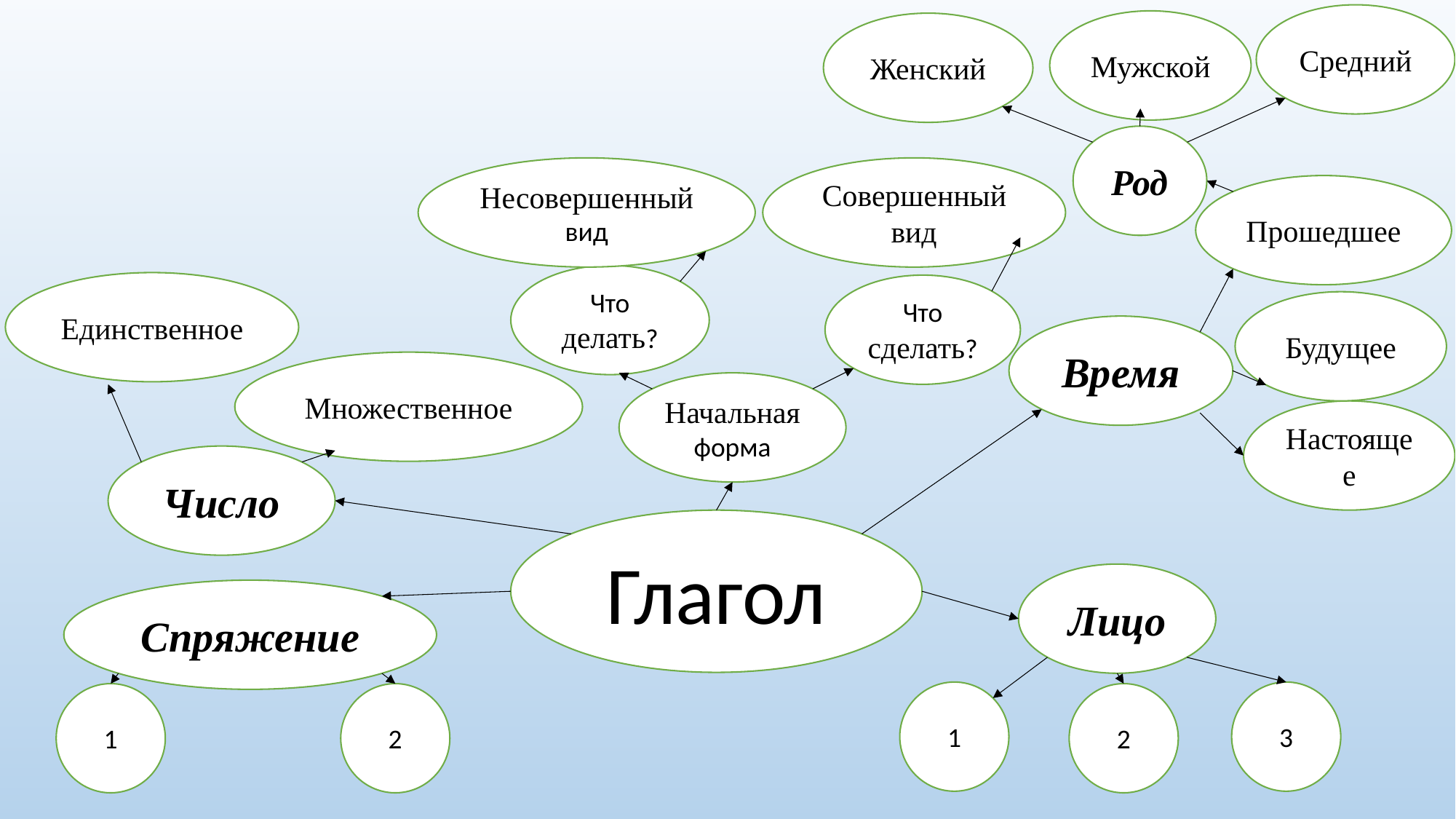

Средний
Мужской
#
Женский
Род
Несовершенный вид
Совершенный вид
Прошедшее
Что делать?
Единственное
Что сделать?
Будущее
Время
Множественное
Начальная форма
Настоящее
Число
Глагол
Лицо
Спряжение
1
3
1
2
2